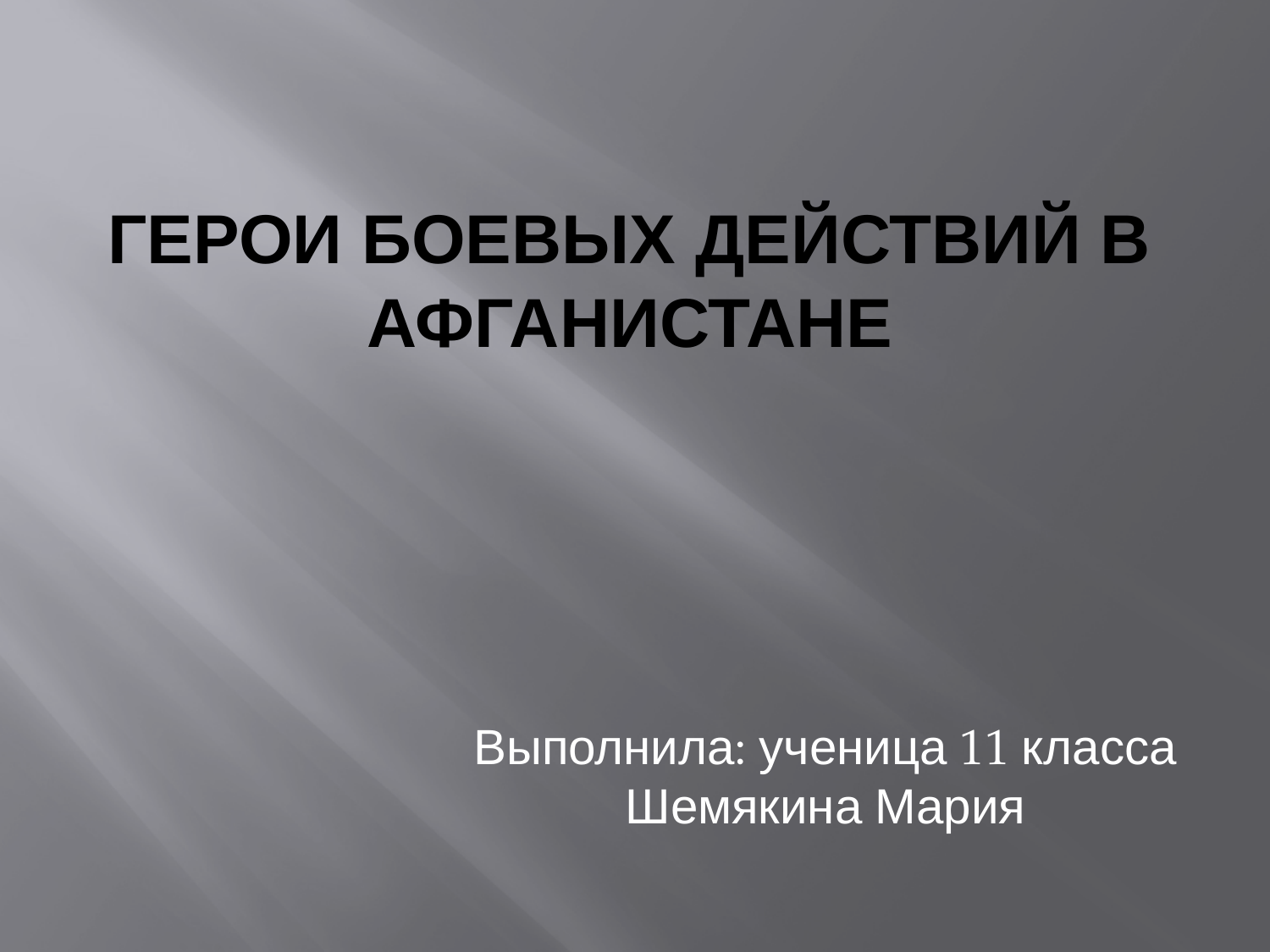

# Герои боевых действий в Афганистане
Выполнила: ученица 11 класса Шемякина Мария